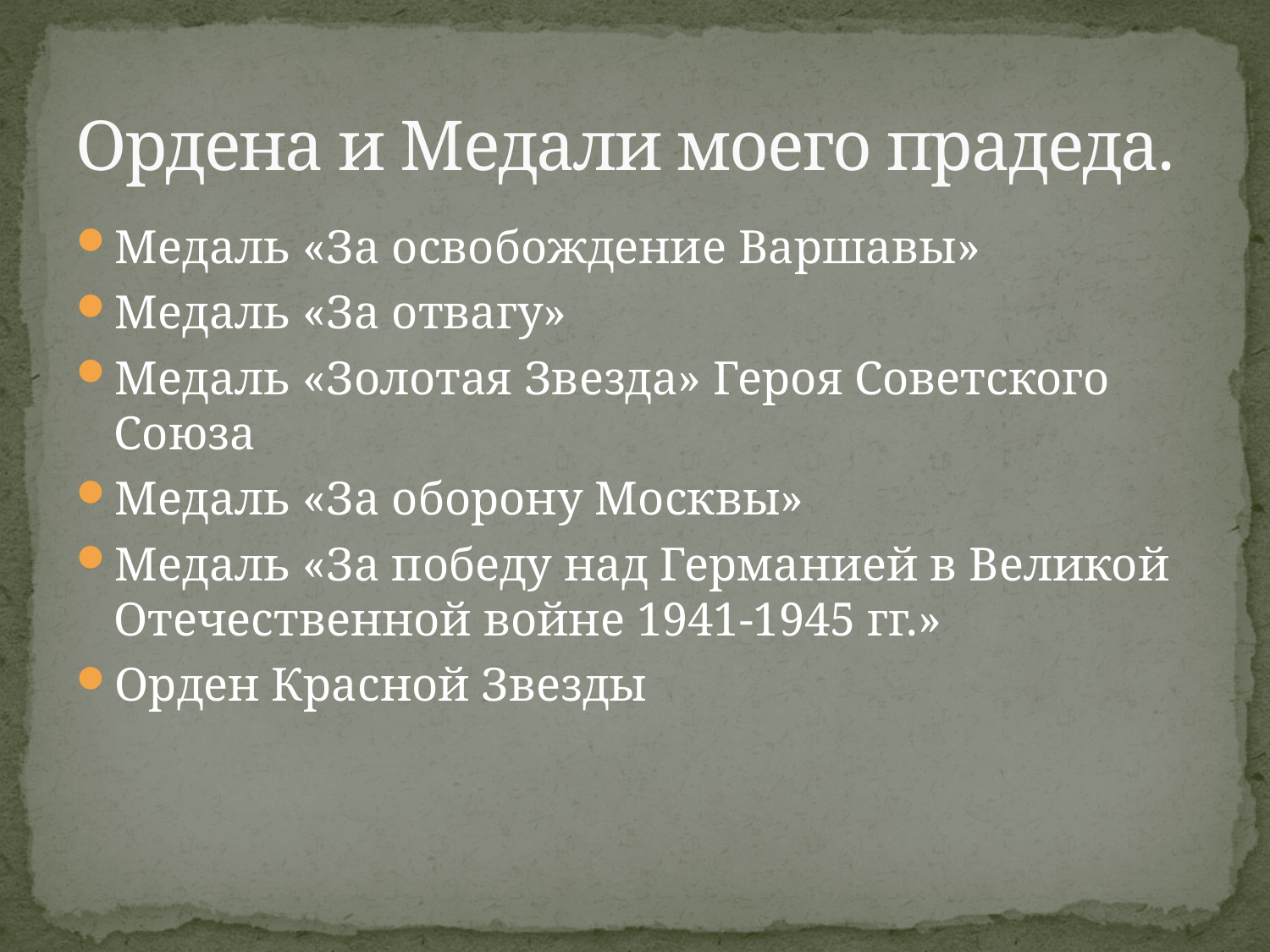

# Ордена и Медали моего прадеда.
Медаль «За освобождение Варшавы»
Медаль «За отвагу»
Медаль «Золотая Звезда» Героя Советского Союза
Медаль «За оборону Москвы»
Медаль «За победу над Германией в Великой Отечественной войне 1941-1945 гг.»
Орден Красной Звезды